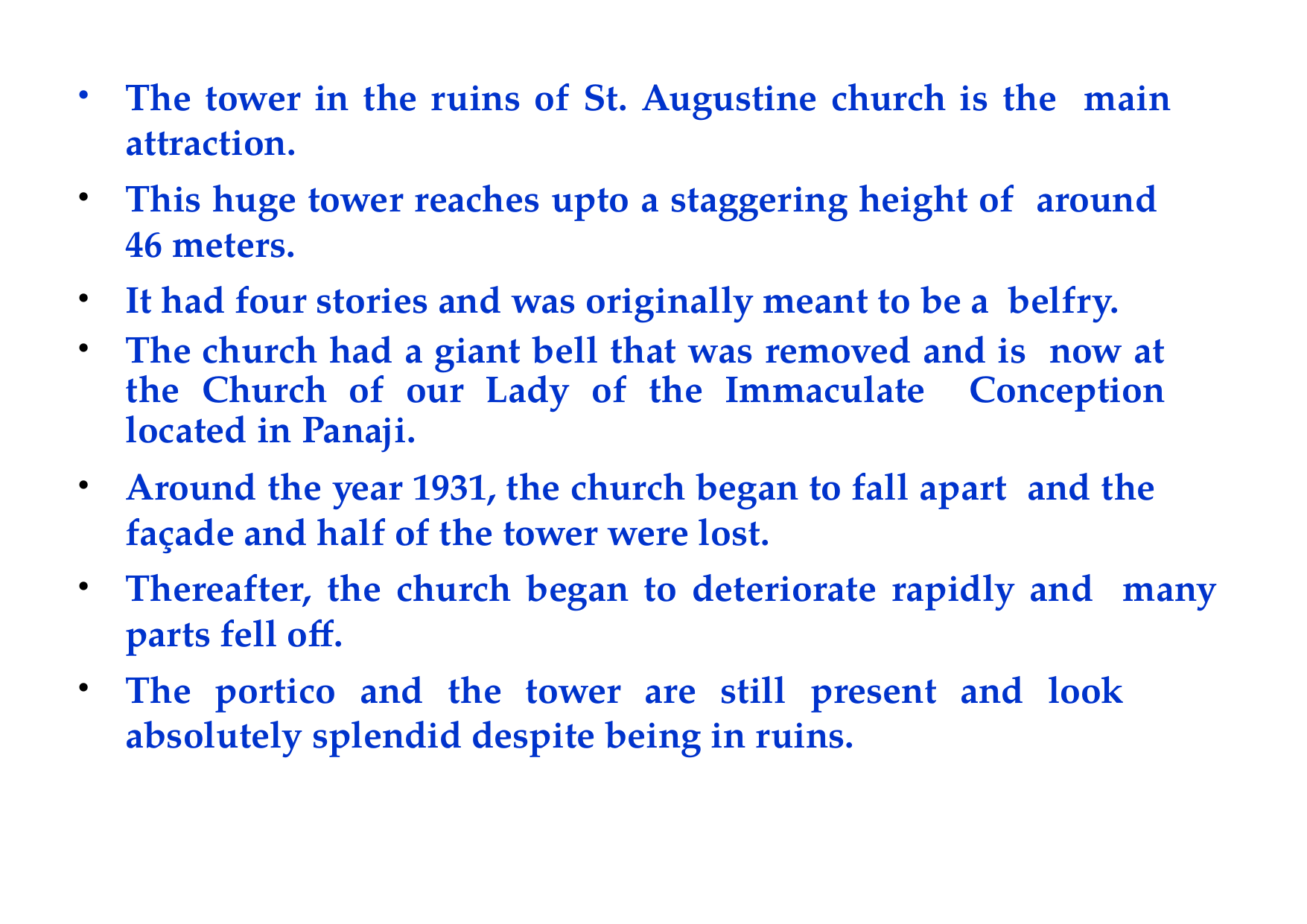

The tower in the ruins of St. Augustine church is the  main attraction.
This huge tower reaches upto a staggering height of  around 46 meters.
It had four stories and was originally meant to be a  belfry.
The church had a giant bell that was removed and is  now at the Church of our Lady of the Immaculate  Conception located in Panaji.
Around the year 1931, the church began to fall apart  and the façade and half of the tower were lost.
Thereafter, the church began to deteriorate rapidly and  many parts fell off.
The portico and the tower are still present and look  absolutely splendid despite being in ruins.